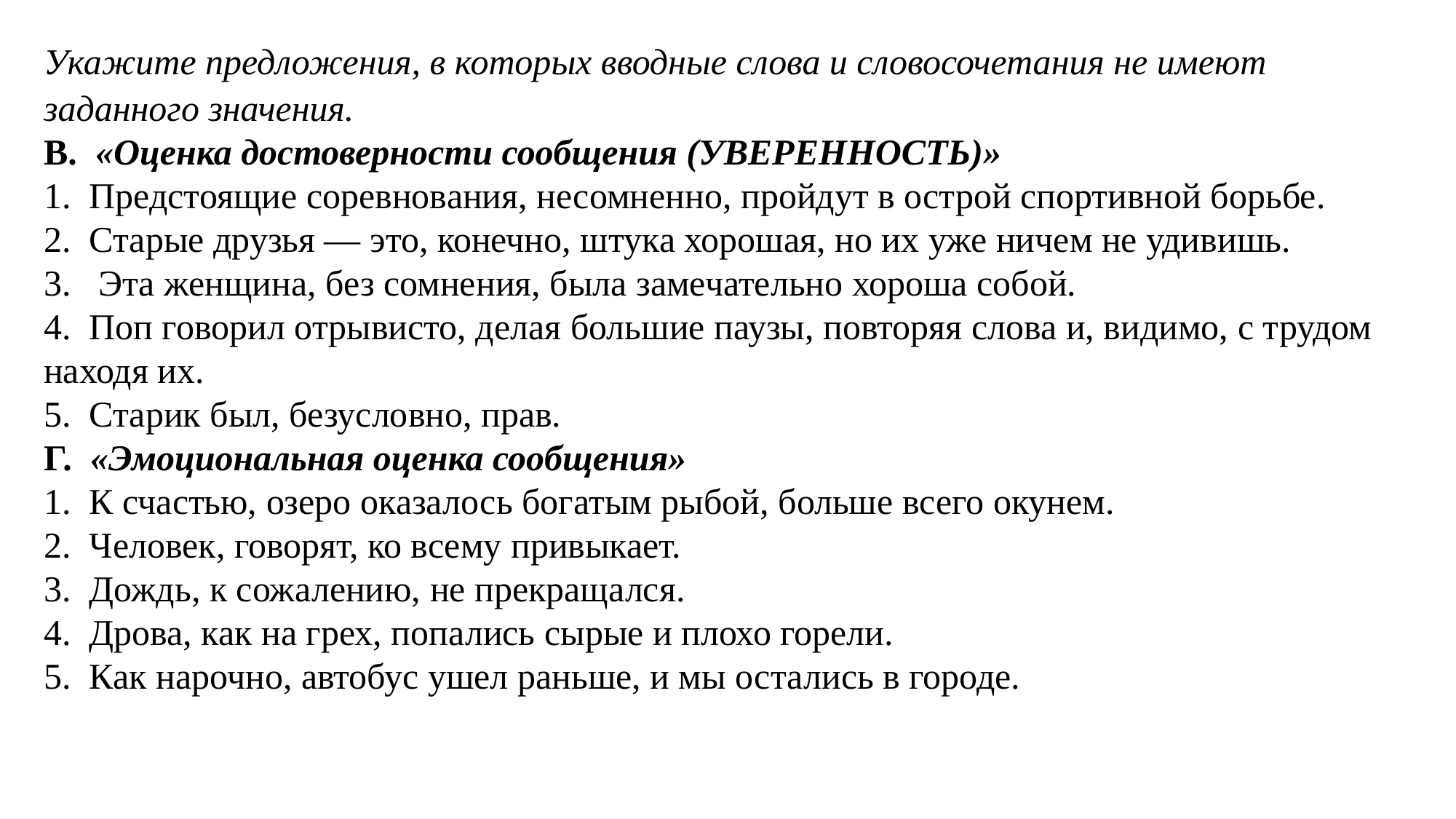

Укажите предложения, в которых вводные слова и словосочетания не имеют заданного значения.
В.  «Оценка достоверности сообщения (УВЕРЕННОСТЬ)»
1.  Предстоящие соревнования, несомненно, пройдут в острой спортивной борьбе.
2.  Старые друзья — это, конечно, штука хорошая, но их уже ничем не удивишь.
3.   Эта женщина, без сомнения, была замечательно хороша собой.
4.  Поп говорил отрывисто, делая большие паузы, повторяя слова и, видимо, с трудом находя их.
5.  Старик был, безусловно, прав.
Г.  «Эмоциональная оценка сообщения»
1.  К счастью, озеро оказалось богатым рыбой, больше всего окунем.
2.  Человек, говорят, ко всему привыкает.
3.  Дождь, к сожалению, не прекращался.
4.  Дрова, как на грех, попались сырые и плохо горели.
5.  Как нарочно, автобус ушел раньше, и мы остались в городе.